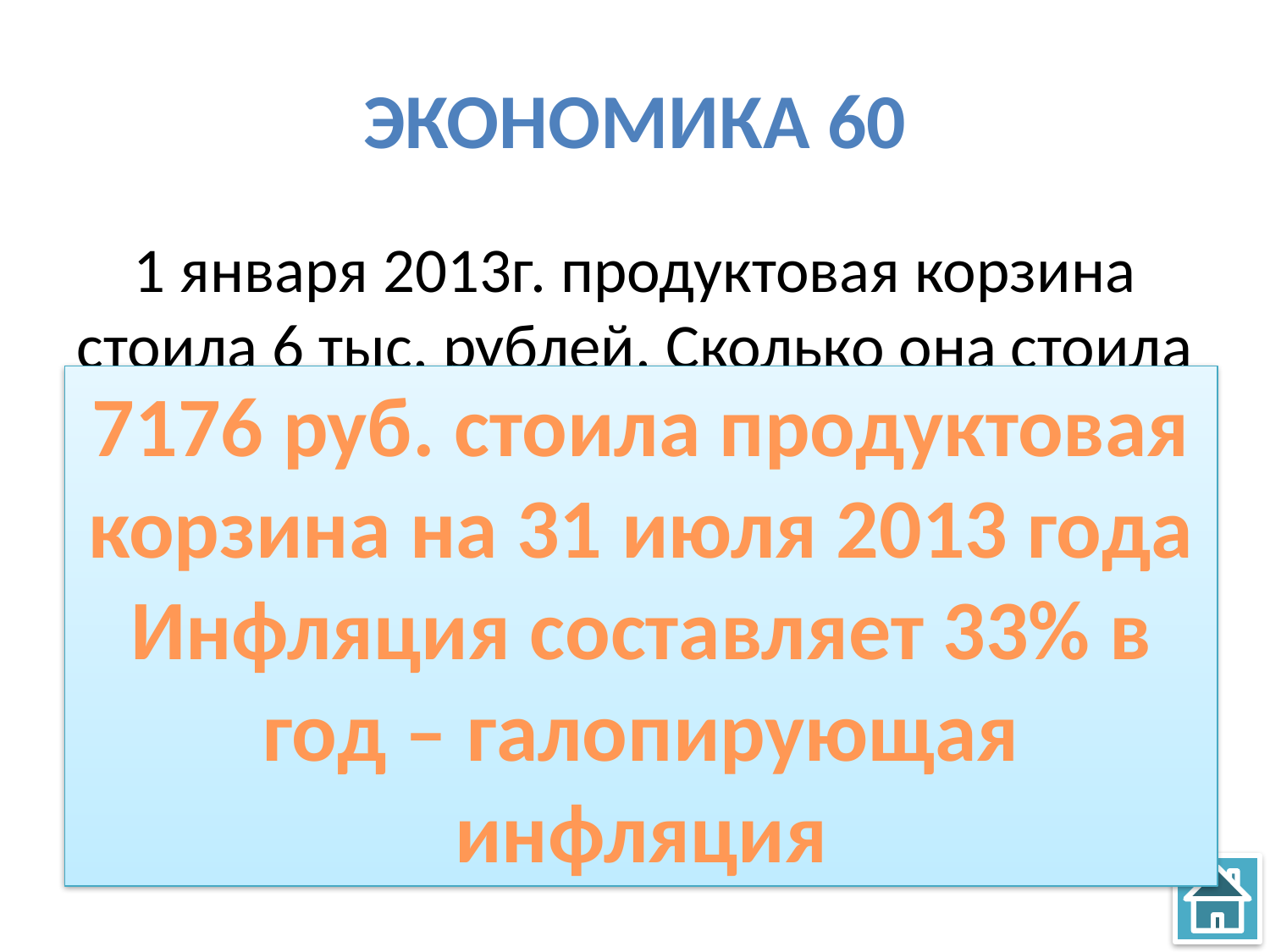

# Экономика 60
1 января 2013г. продуктовая корзина стоила 6 тыс. рублей. Сколько она стоила на 31 июля 2013 г., если инфляция в этот период в среднем составляла 2,8 % в месяц? Какой тип инфляции представлен в данной задаче?
7176 руб. стоила продуктовая корзина на 31 июля 2013 года
Инфляция составляет 33% в год – галопирующая инфляция